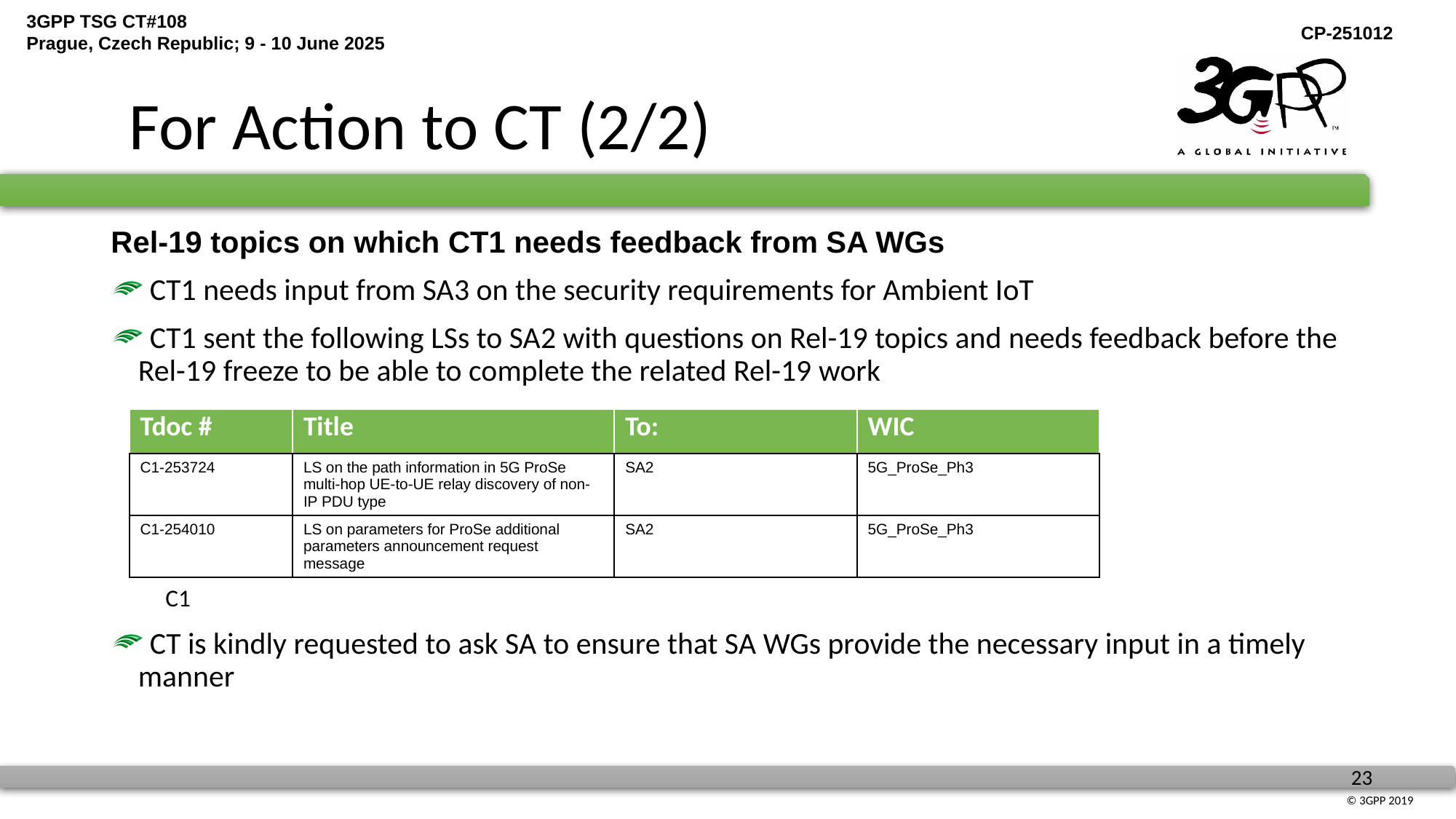

# For Action to CT (2/2)
Rel-19 topics on which CT1 needs feedback from SA WGs
 CT1 needs input from SA3 on the security requirements for Ambient IoT
 CT1 sent the following LSs to SA2 with questions on Rel-19 topics and needs feedback before the Rel-19 freeze to be able to complete the related Rel-19 work

C1
 CT is kindly requested to ask SA to ensure that SA WGs provide the necessary input in a timely manner

| Tdoc # | Title | To: | WIC |
| --- | --- | --- | --- |
| C1-253724 | LS on the path information in 5G ProSe multi-hop UE-to-UE relay discovery of non-IP PDU type | SA2 | 5G\_ProSe\_Ph3 |
| C1-254010 | LS on parameters for ProSe additional parameters announcement request message | SA2 | 5G\_ProSe\_Ph3 |